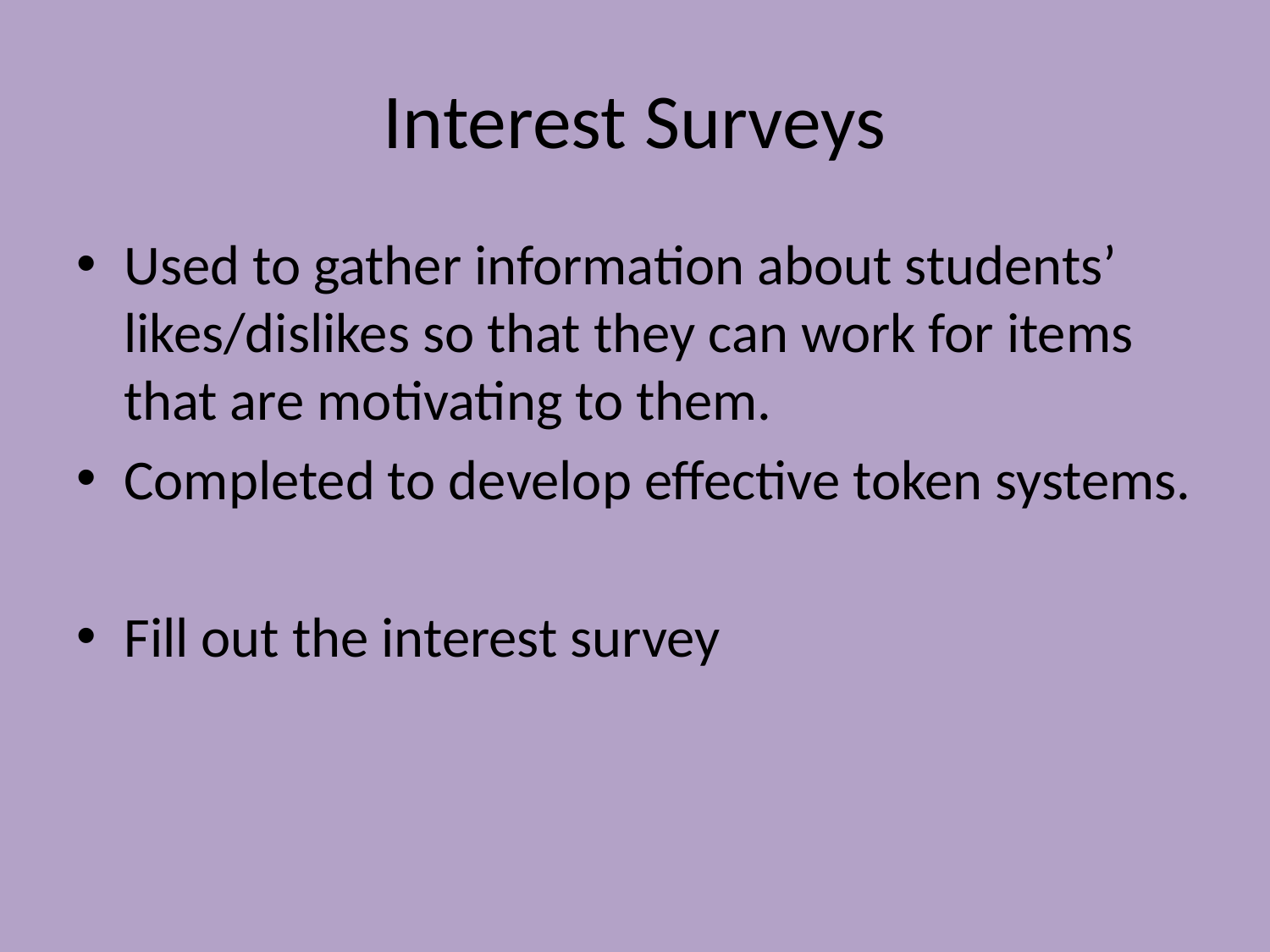

# Interest Surveys
Used to gather information about students’ likes/dislikes so that they can work for items that are motivating to them.
Completed to develop effective token systems.

Fill out the interest survey